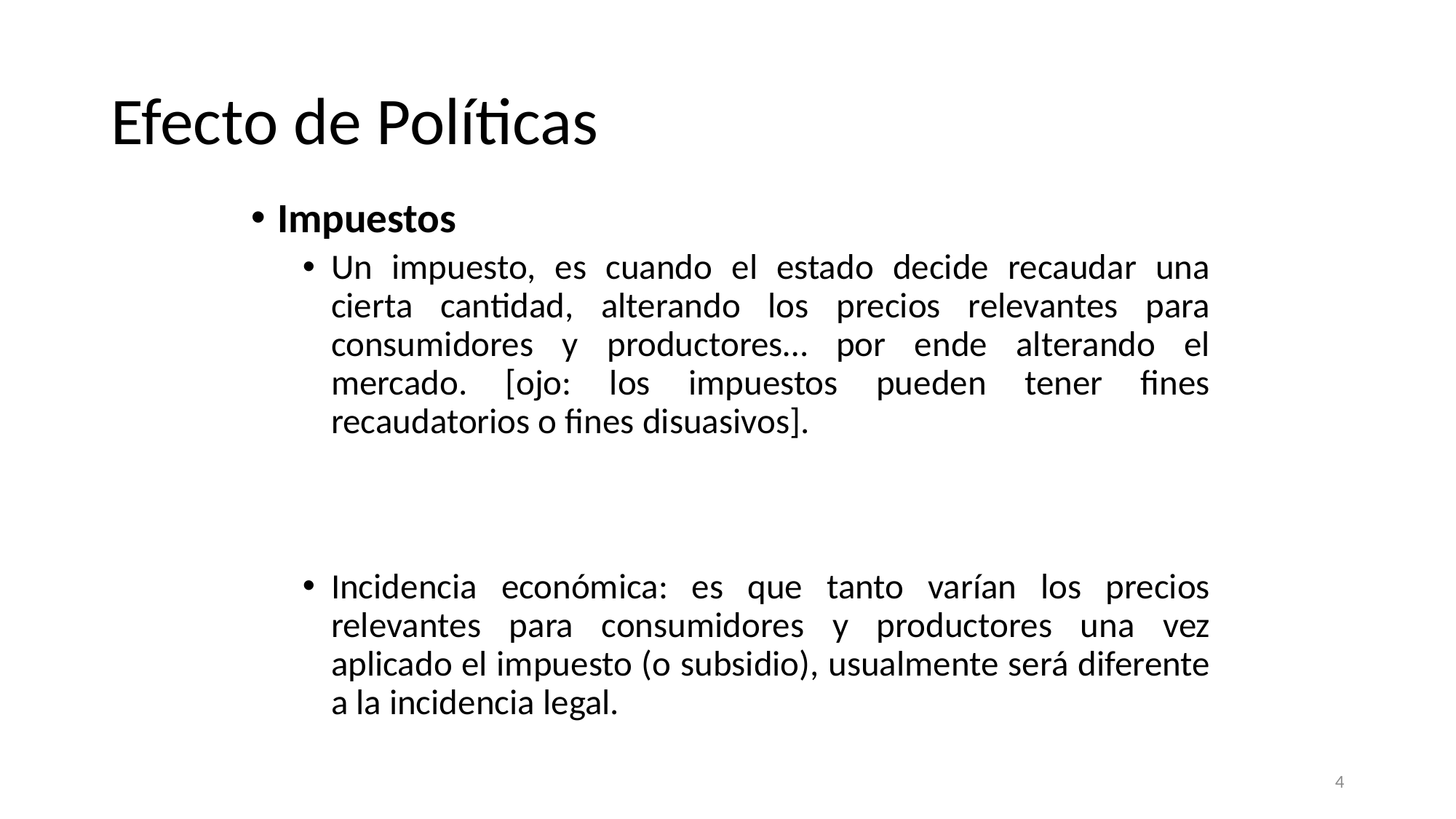

# Efecto de Políticas
Impuestos
Un impuesto, es cuando el estado decide recaudar una cierta cantidad, alterando los precios relevantes para consumidores y productores… por ende alterando el mercado. [ojo: los impuestos pueden tener fines recaudatorios o fines disuasivos].

Incidencia económica: es que tanto varían los precios relevantes para consumidores y productores una vez aplicado el impuesto (o subsidio), usualmente será diferente a la incidencia legal.

4